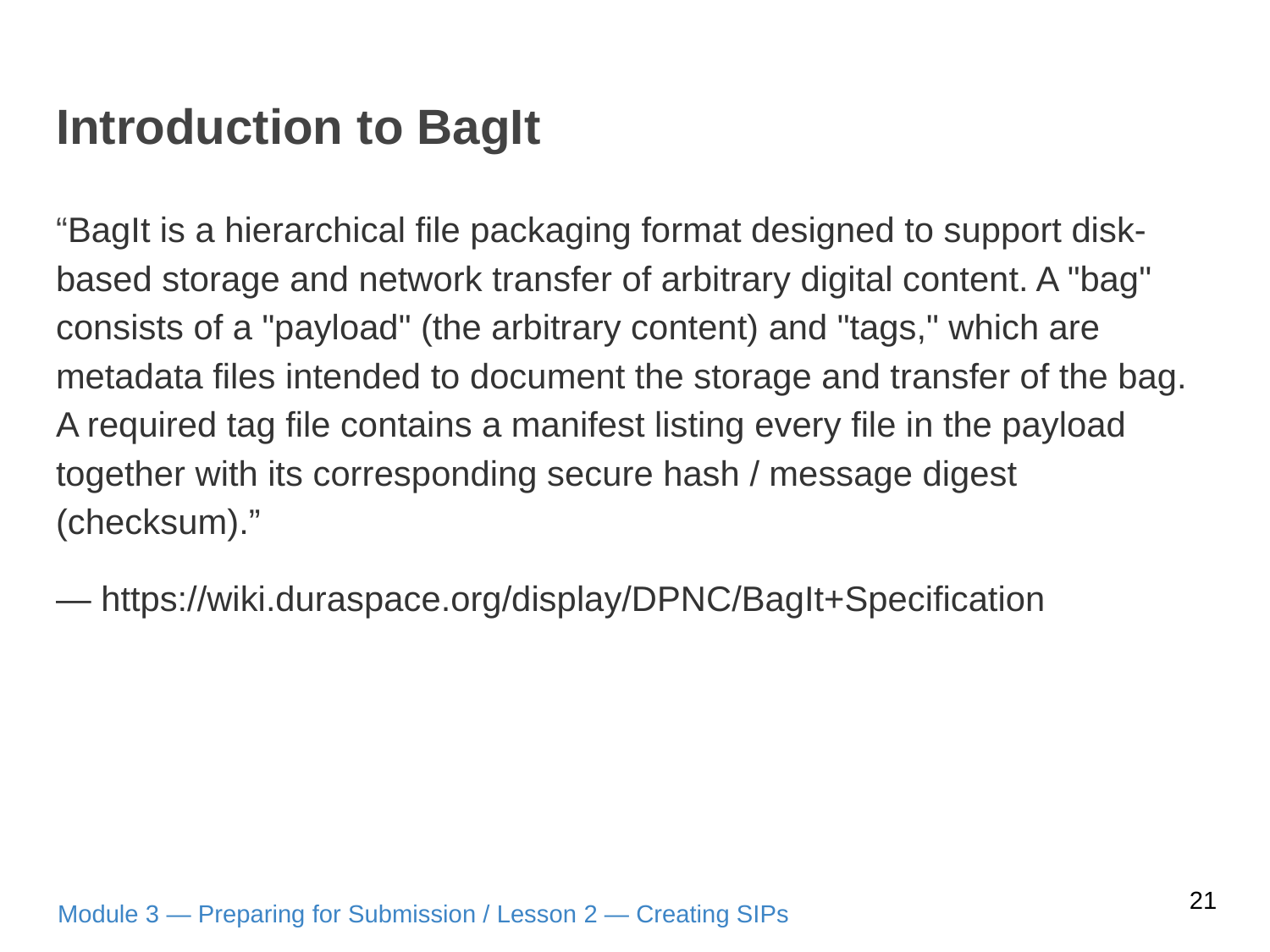

# Introduction to BagIt
“BagIt is a hierarchical file packaging format designed to support disk-based storage and network transfer of arbitrary digital content. A "bag" consists of a "payload" (the arbitrary content) and "tags," which are metadata files intended to document the storage and transfer of the bag. A required tag file contains a manifest listing every file in the payload together with its corresponding secure hash / message digest (checksum).”
— https://wiki.duraspace.org/display/DPNC/BagIt+Specification

21
Module 3 — Preparing for Submission / Lesson 2 — Creating SIPs